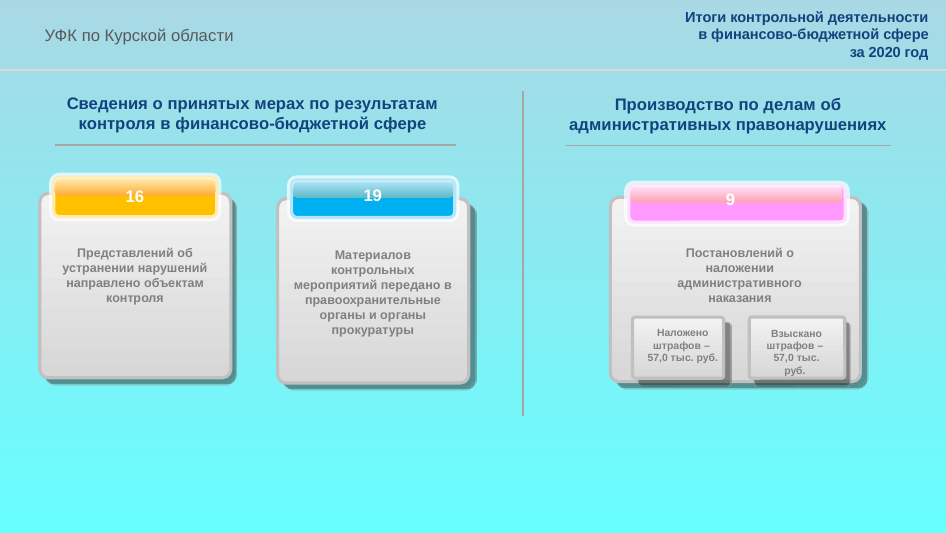

Итоги контрольной деятельности
в финансово-бюджетной сфере
за 2020 год
УФК по Курской области

Сведения о принятых мерах по результатам контроля в финансово-бюджетной сфере
Производство по делам об административных правонарушениях

19
16

9

Постановлений о наложении административного наказания
Представлений об устранении нарушений направлено объектам контроля
Материалов контрольных мероприятий передано в правоохранительные органы и органы прокуратуры

Наложено штрафов –
57,0 тыс. руб.
Взыскано штрафов –
57,0 тыс. руб.